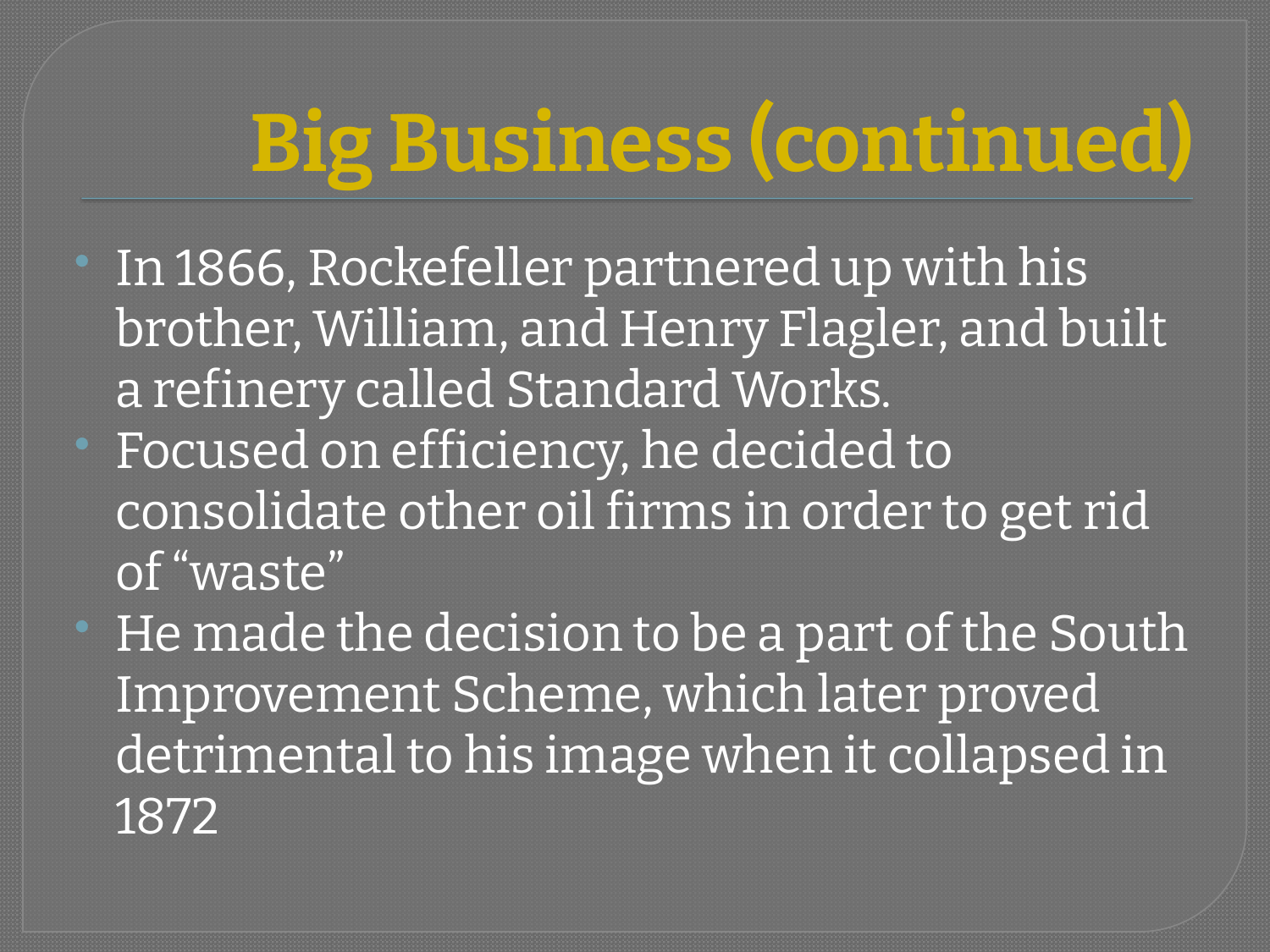

# Big Business (continued)
In 1866, Rockefeller partnered up with his brother, William, and Henry Flagler, and built a refinery called Standard Works.
Focused on efficiency, he decided to consolidate other oil firms in order to get rid of “waste”
He made the decision to be a part of the South Improvement Scheme, which later proved detrimental to his image when it collapsed in 1872